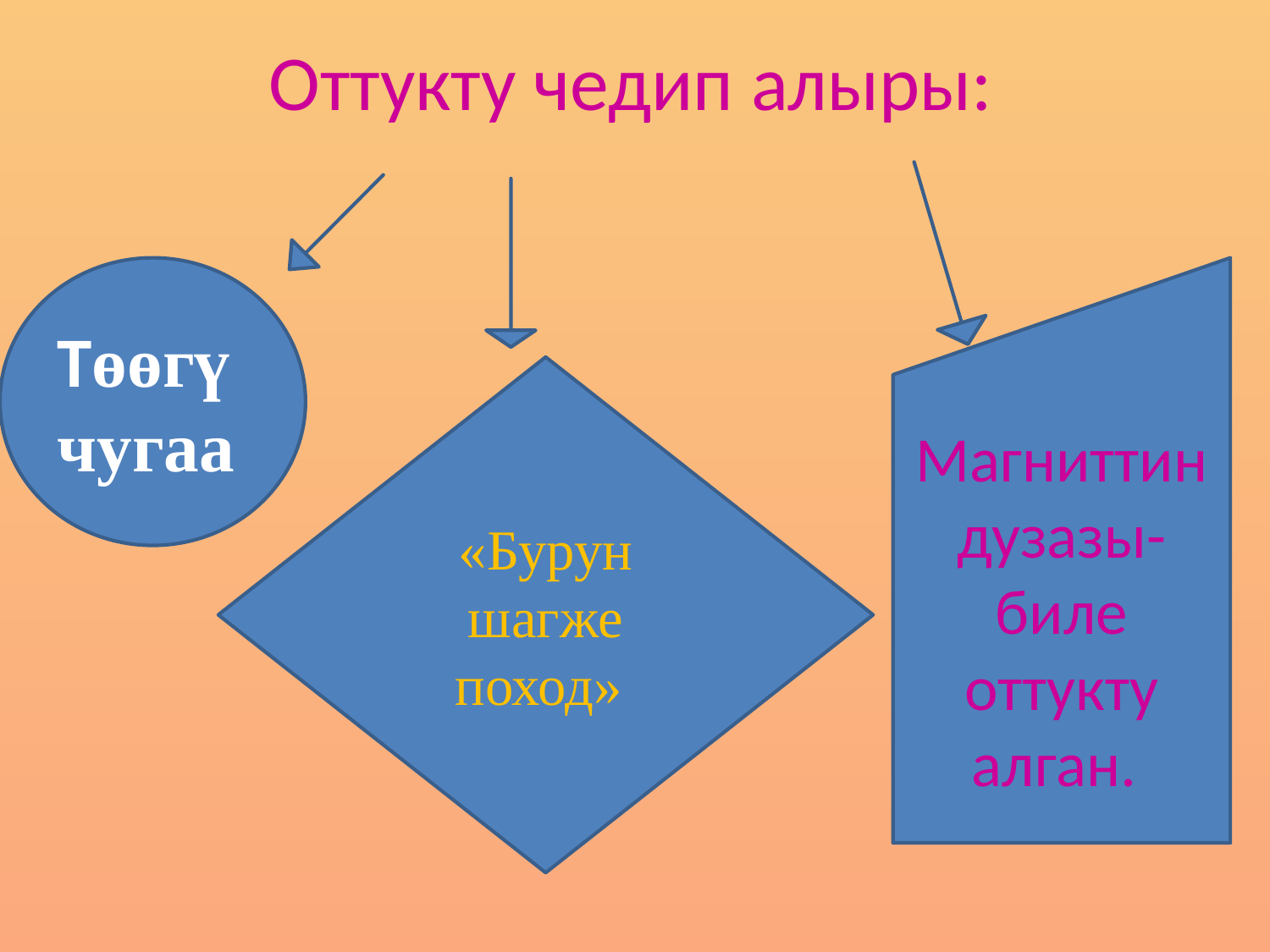

# Оттукту чедип алыры:

Төөгү чугаа
Магниттин дузазы-биле оттукту алган.
«Бурун шагже поход»